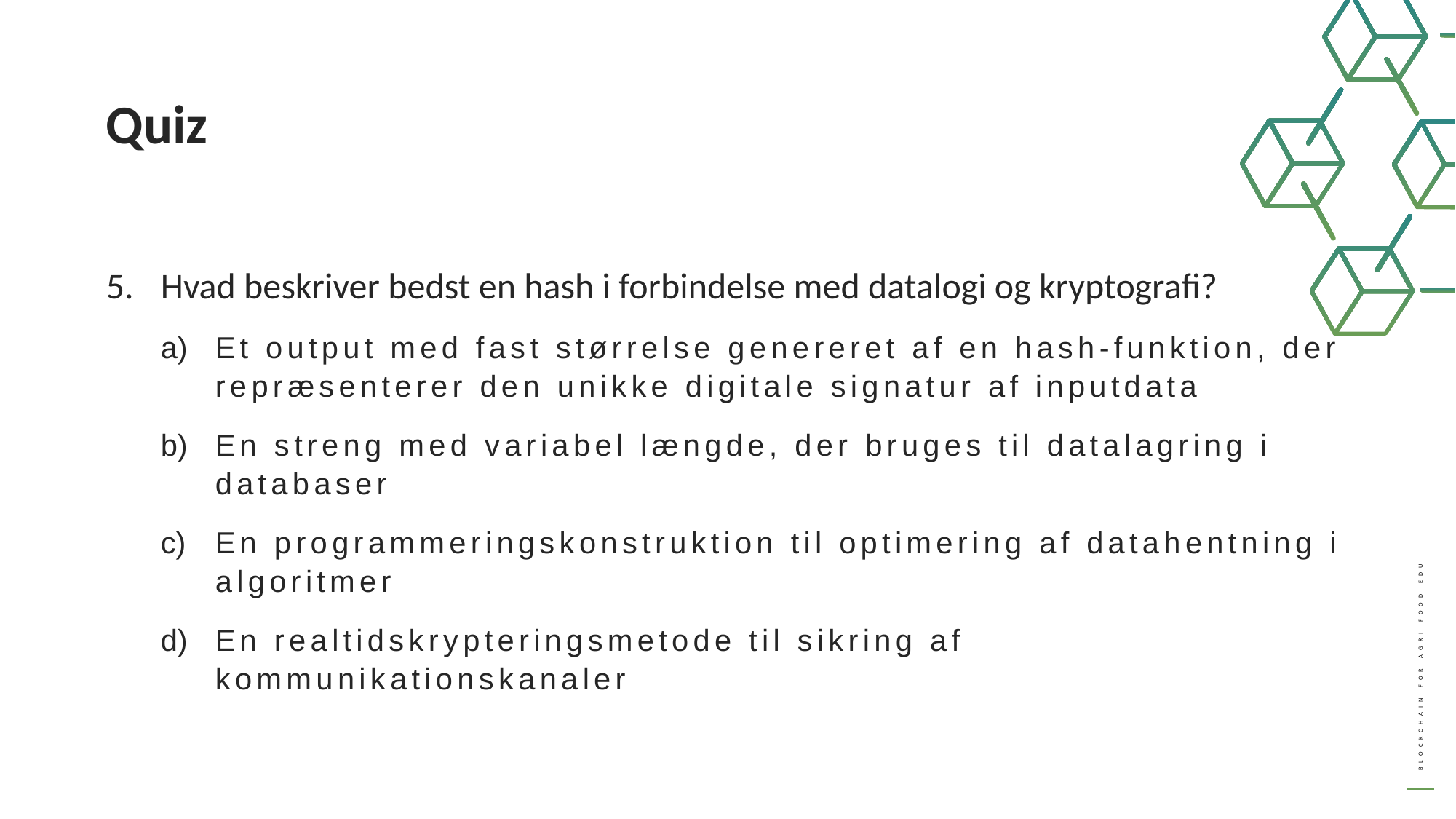

Quiz
Hvad beskriver bedst en hash i forbindelse med datalogi og kryptografi?
Et output med fast størrelse genereret af en hash-funktion, der repræsenterer den unikke digitale signatur af inputdata
En streng med variabel længde, der bruges til datalagring i databaser
En programmeringskonstruktion til optimering af datahentning i algoritmer
En realtidskrypteringsmetode til sikring af kommunikationskanaler